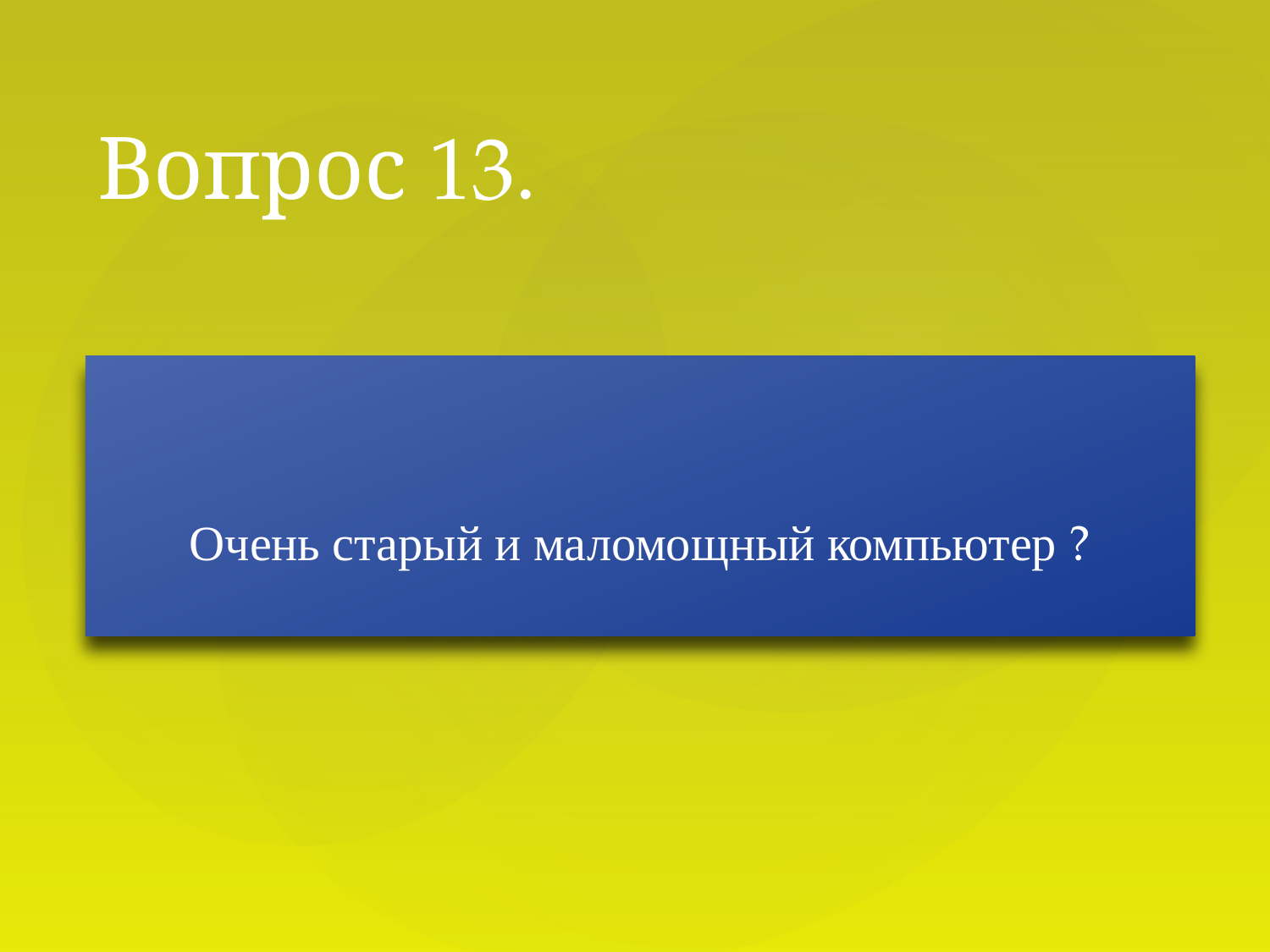

# Вопрос 13.
Очень старый и маломощный компьютер ?